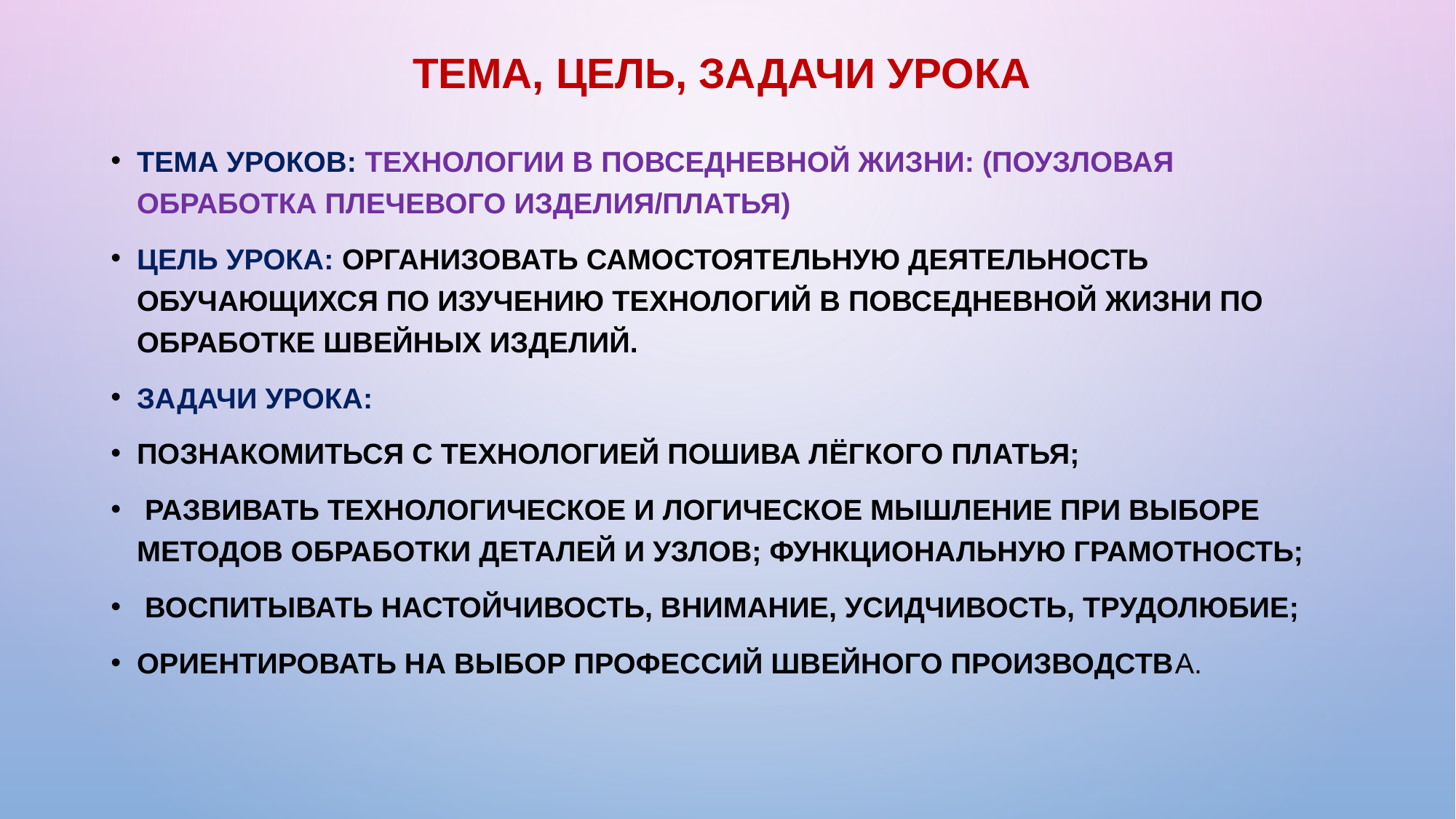

# Тема, цель, задачи урока
Тема уроков: Технологии в повседневной жизни: (Поузловая обработка плечевого изделия/платья)
Цель урока: организовать самостоятельную деятельность обучающихся по изучению технологий в повседневной жизни по обработке швейных изделий.
Задачи урока:
познакомиться с технологией пошива лёгкого платья;
 развивать технологическое и логическое мышление при выборе методов обработки деталей и узлов; функциональную грамотность;
 воспитывать настойчивость, внимание, усидчивость, трудолюбие;
ориентировать на выбор профессий швейного производства.